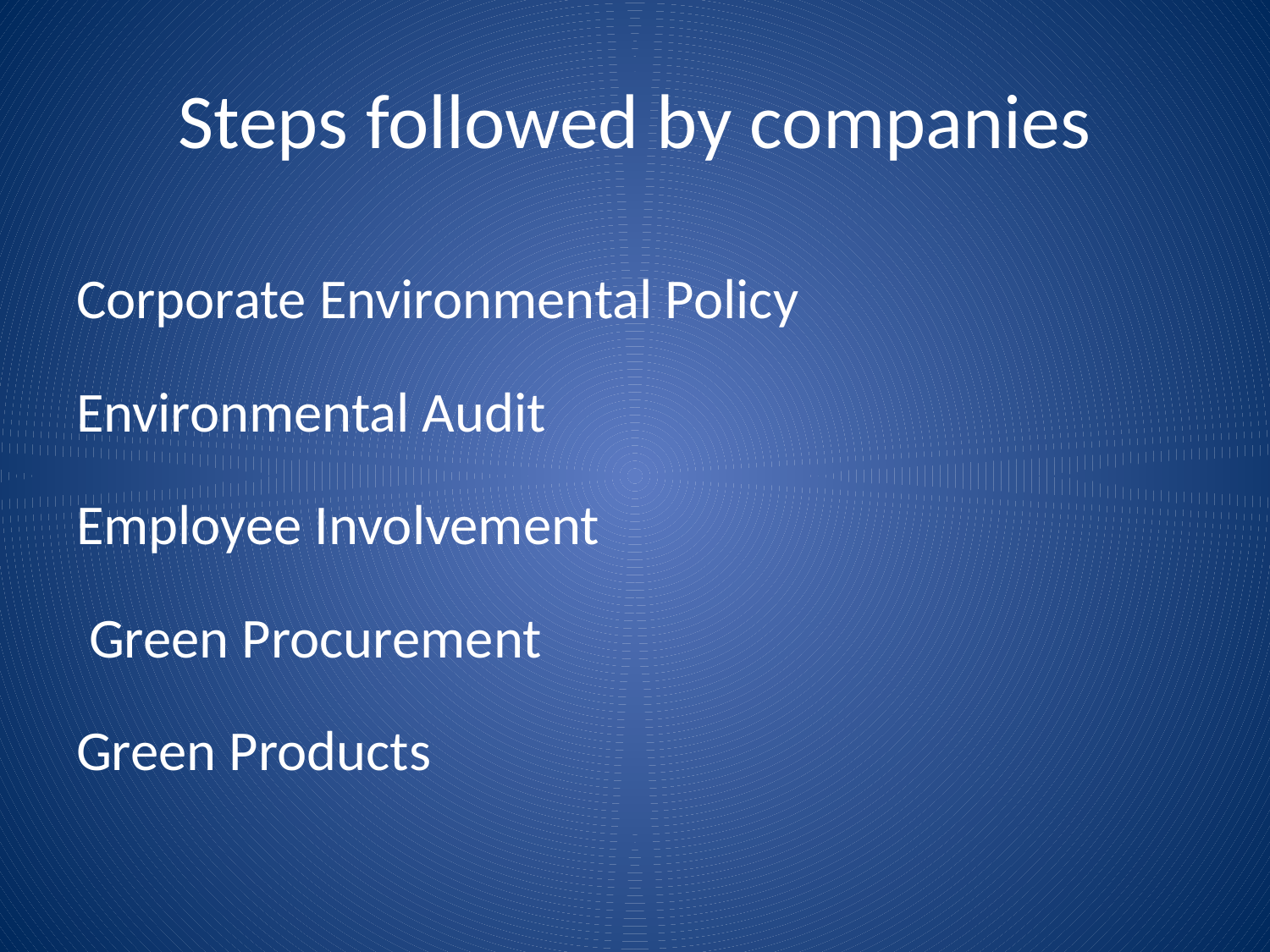

# Steps followed by companies
Corporate Environmental Policy
Environmental Audit
Employee Involvement
 Green Procurement
Green Products